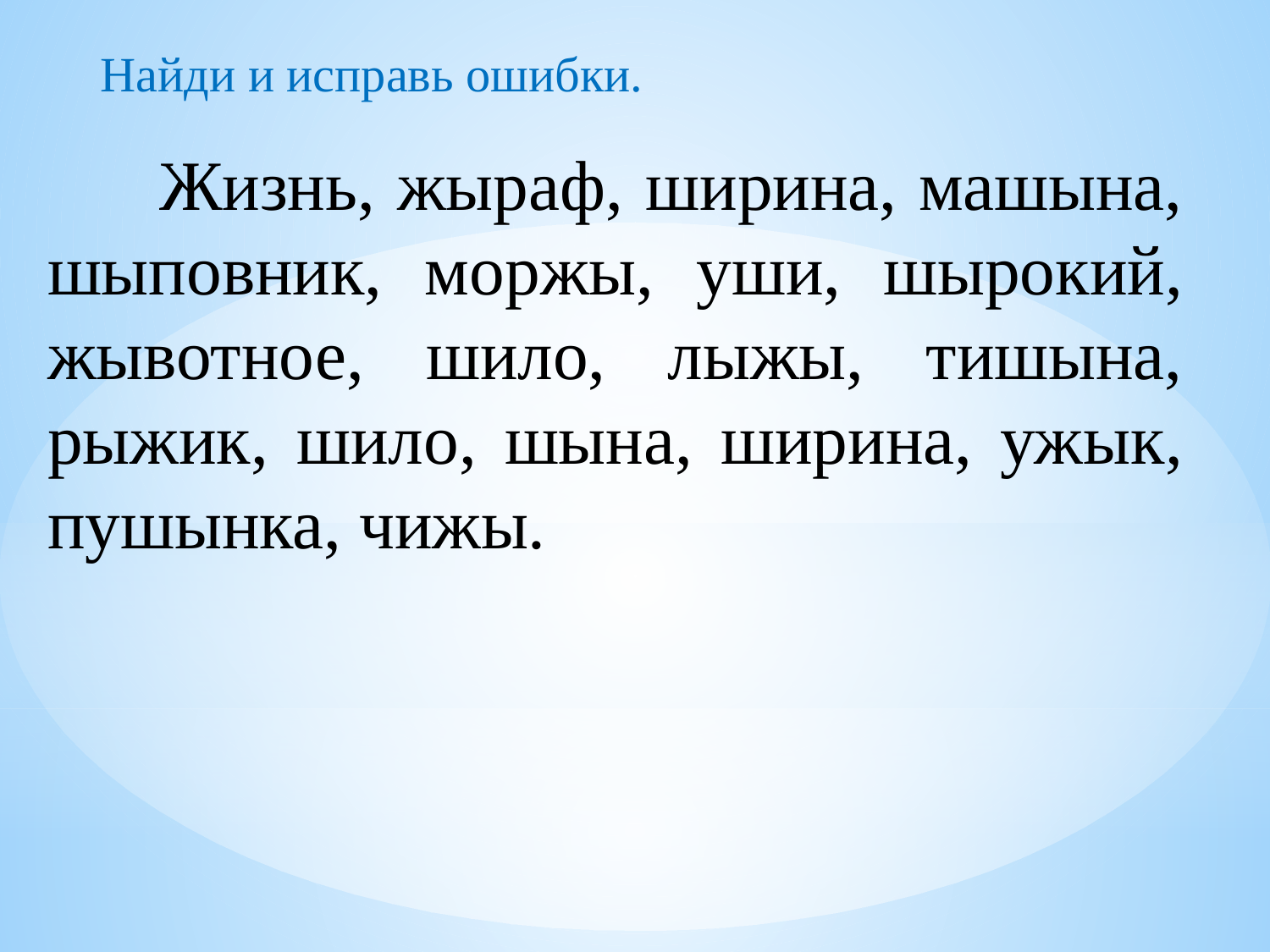

Найди и исправь ошибки.

     Жизнь, жыраф, ширина, машына, шыповник, моржы, уши, шырокий, жывотное, шило, лыжы, тишына, рыжик, шило, шына, ширина, ужык, пушынка, чижы.